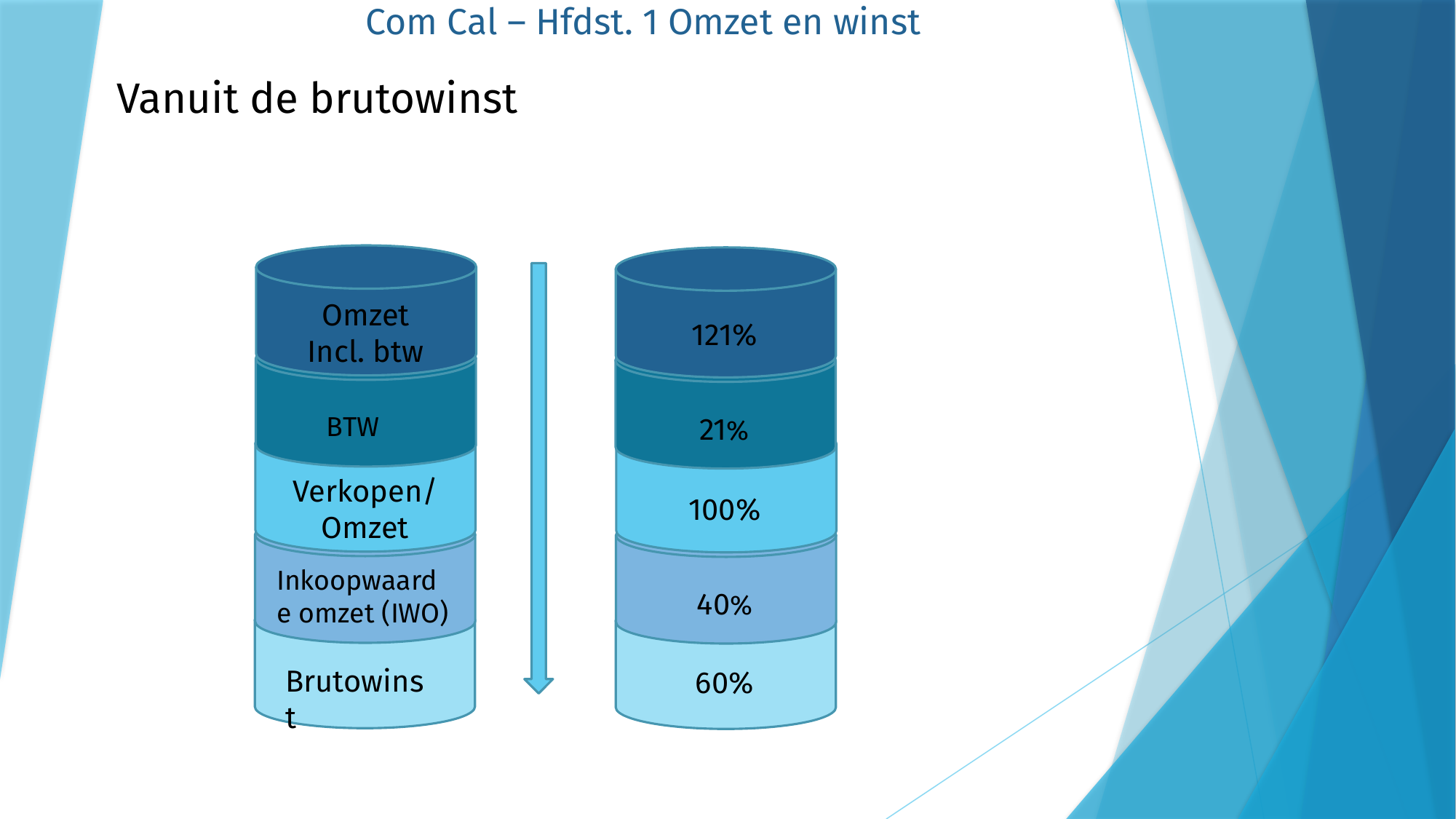

Com Cal – Hfdst. 1 Omzet en winst
Vanuit de brutowinst

Omzet Incl. btw
121%

BTW
21%

Verkopen/Omzet
100%

Inkoopwaarde omzet (IWO)
40%

Brutowinst
60%